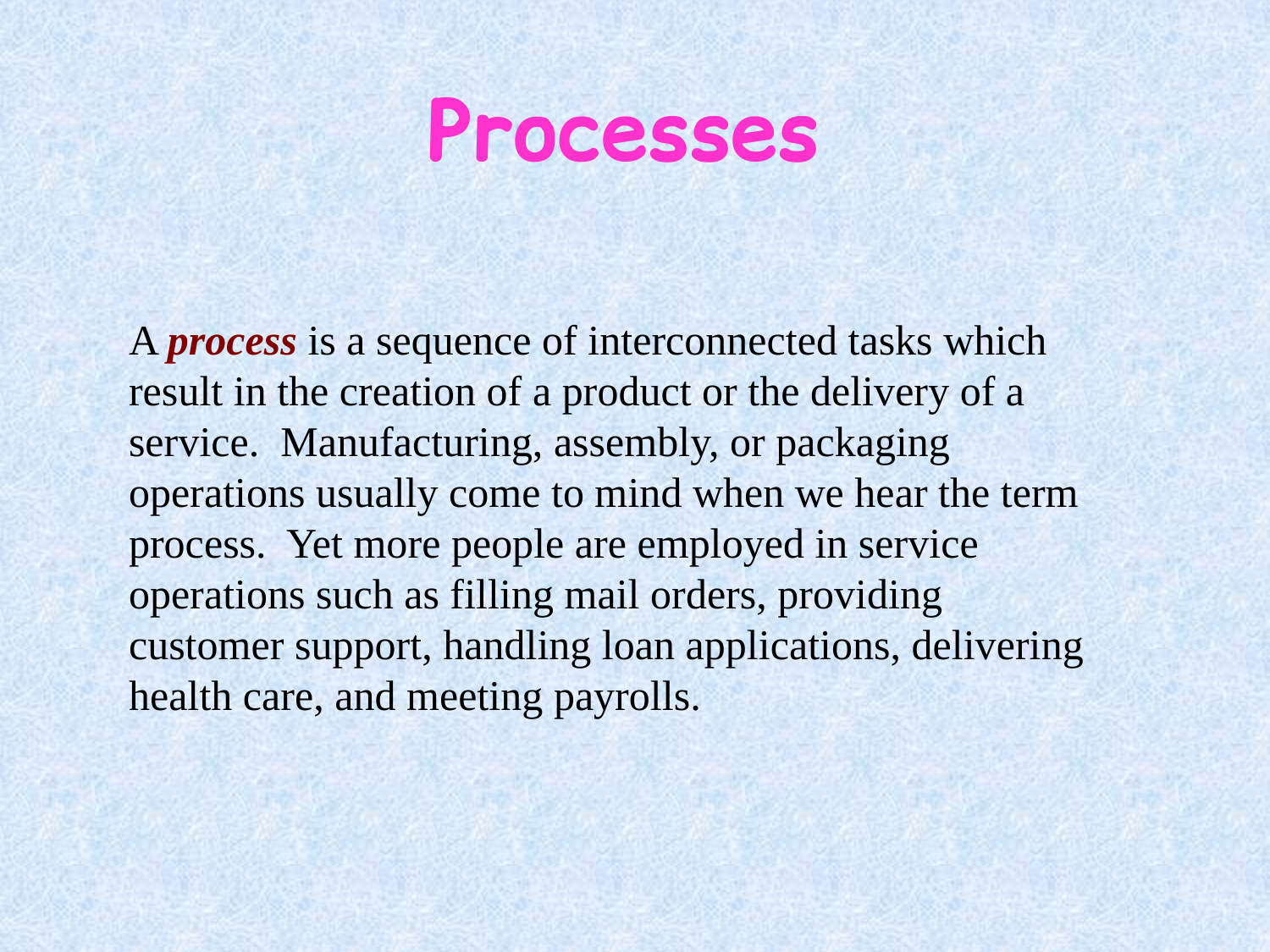

# Processes
A process is a sequence of interconnected tasks which result in the creation of a product or the delivery of a service.  Manufacturing, assembly, or packaging operations usually come to mind when we hear the term process.  Yet more people are employed in service operations such as filling mail orders, providing customer support, handling loan applications, delivering health care, and meeting payrolls.